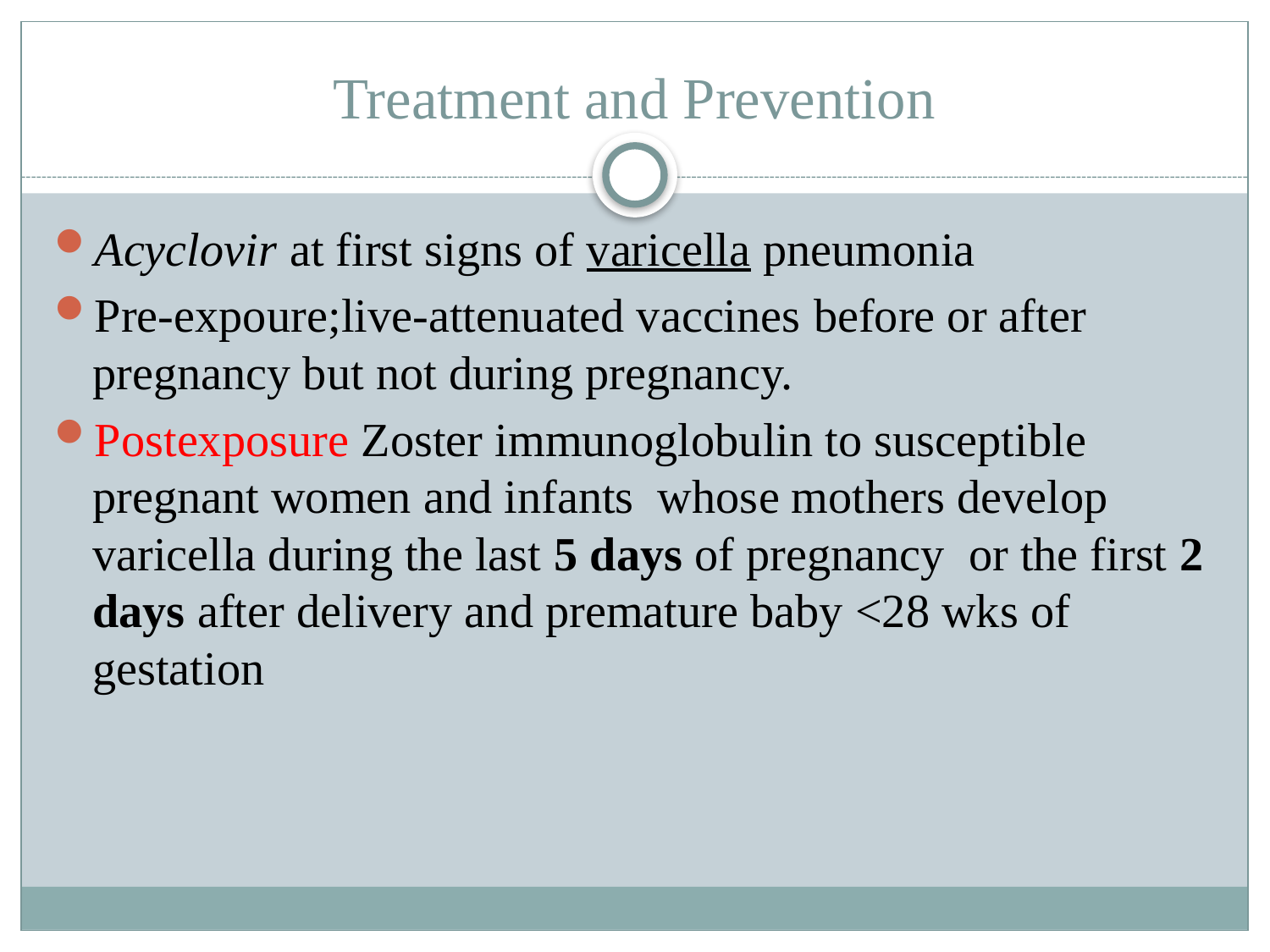

# Treatment and Prevention
Acyclovir at first signs of varicella pneumonia
Pre-expoure;live-attenuated vaccines before or after pregnancy but not during pregnancy.
Postexposure Zoster immunoglobulin to susceptible  pregnant women and infants  whose mothers develop varicella during the last 5 days of pregnancy  or the first 2 days after delivery and premature baby <28 wks of gestation